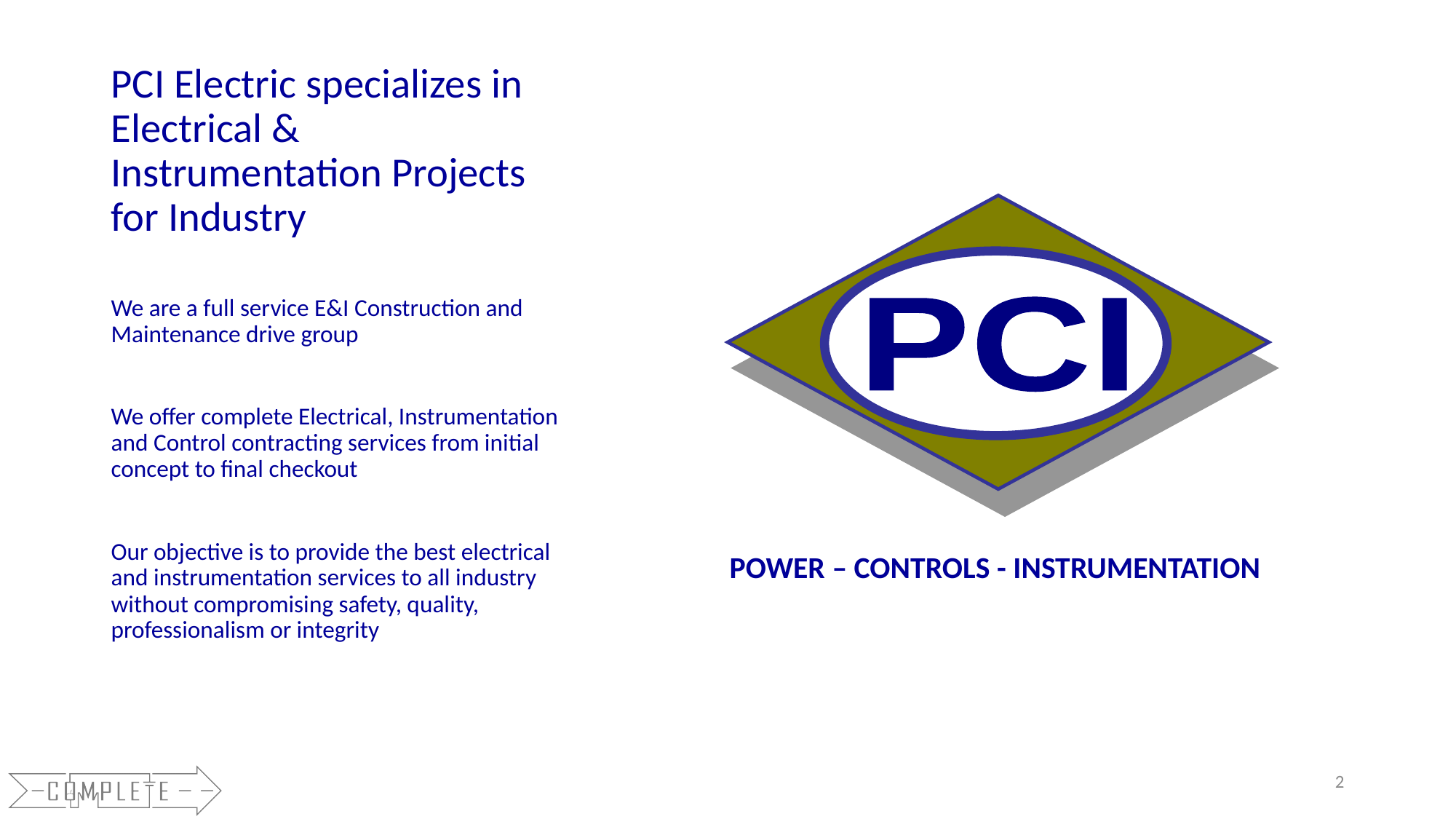

# PCI Electric specializes in Electrical & Instrumentation Projects for Industry

PCI

We are a full service E&I Construction and Maintenance drive group

We offer complete Electrical, Instrumentation and Control contracting services from initial concept to final checkout

Our objective is to provide the best electrical and instrumentation services to all industry without compromising safety, quality, professionalism or integrity
POWER – CONTROLS - INSTRUMENTATION
2